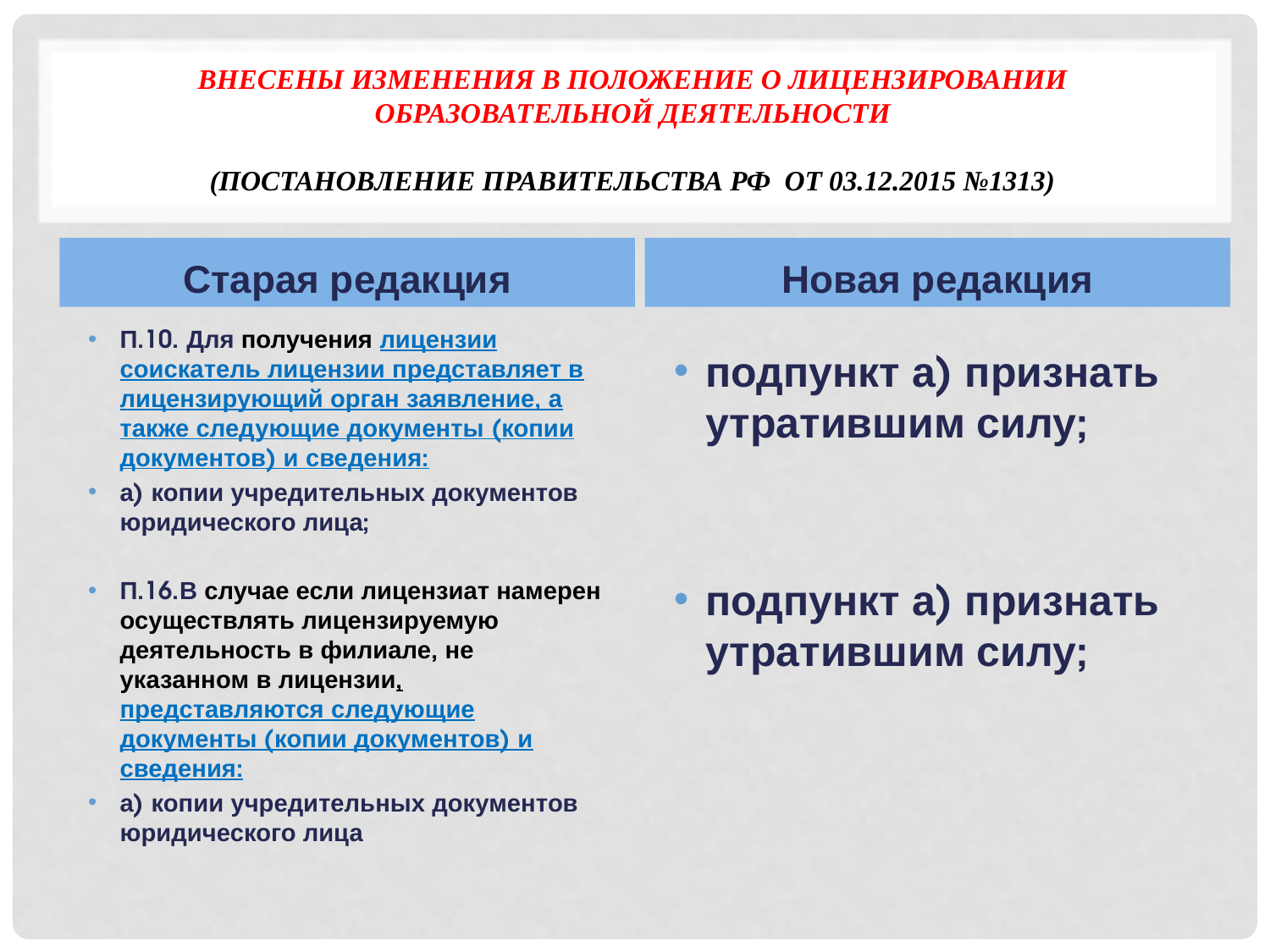

# Внесены изменения в Положение о лицензировании образовательной деятельности (Постановление правительства РФ  от 03.12.2015 №1313)
Старая редакция
Новая редакция
П.10. Для получения лицензии соискатель лицензии представляет в лицензирующий орган заявление, а также следующие документы (копии документов) и сведения:
а) копии учредительных документов юридического лица;

П.16.В случае если лицензиат намерен осуществлять лицензируемую деятельность в филиале, не указанном в лицензии, представляются следующие документы (копии документов) и сведения:
а) копии учредительных документов юридического лица

подпункт а) признать утратившим силу;

подпункт а) признать утратившим силу;